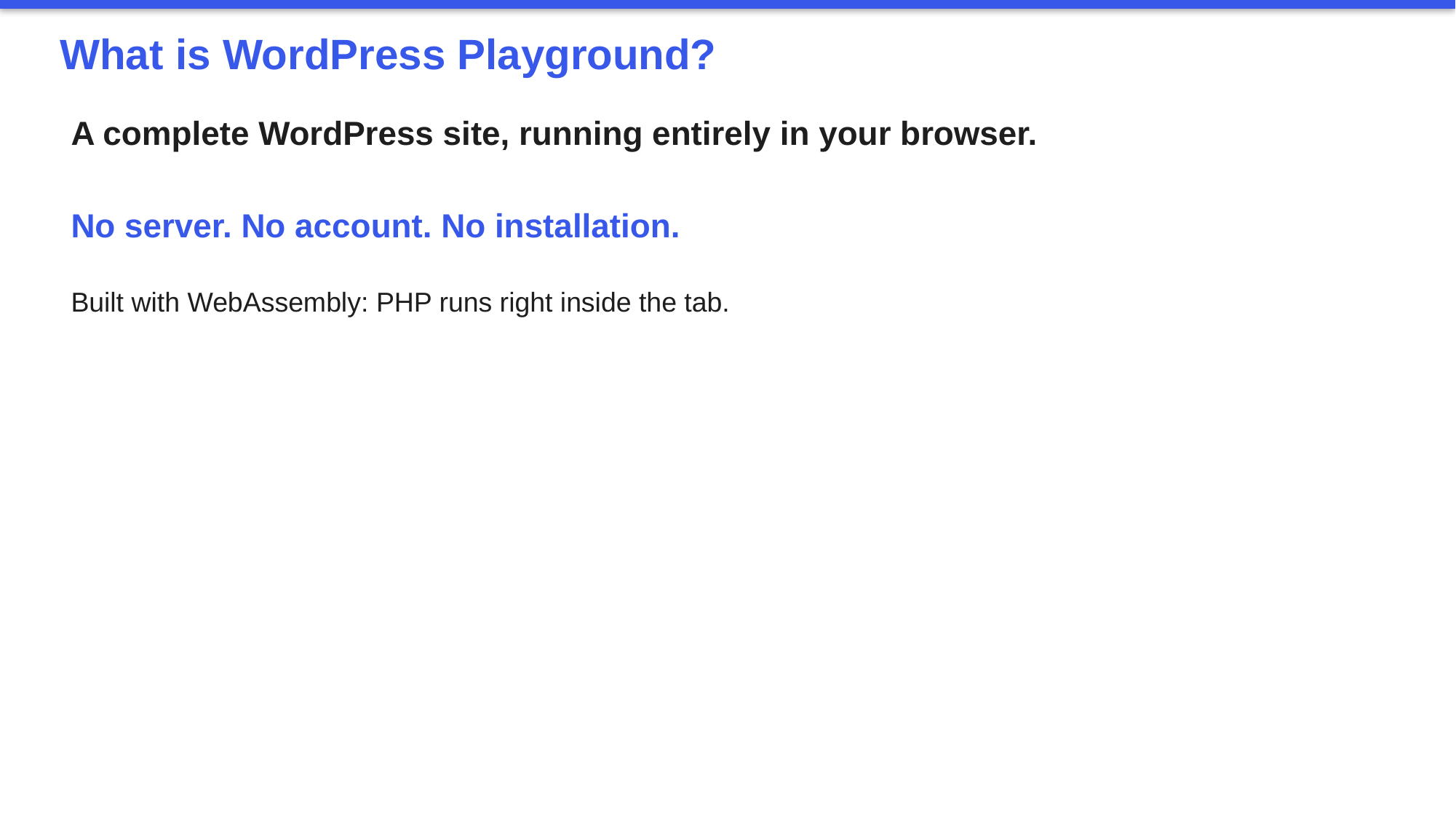

What is WordPress Playground?
A complete WordPress site, running entirely in your browser.
No server. No account. No installation.
Built with WebAssembly: PHP runs right inside the tab.